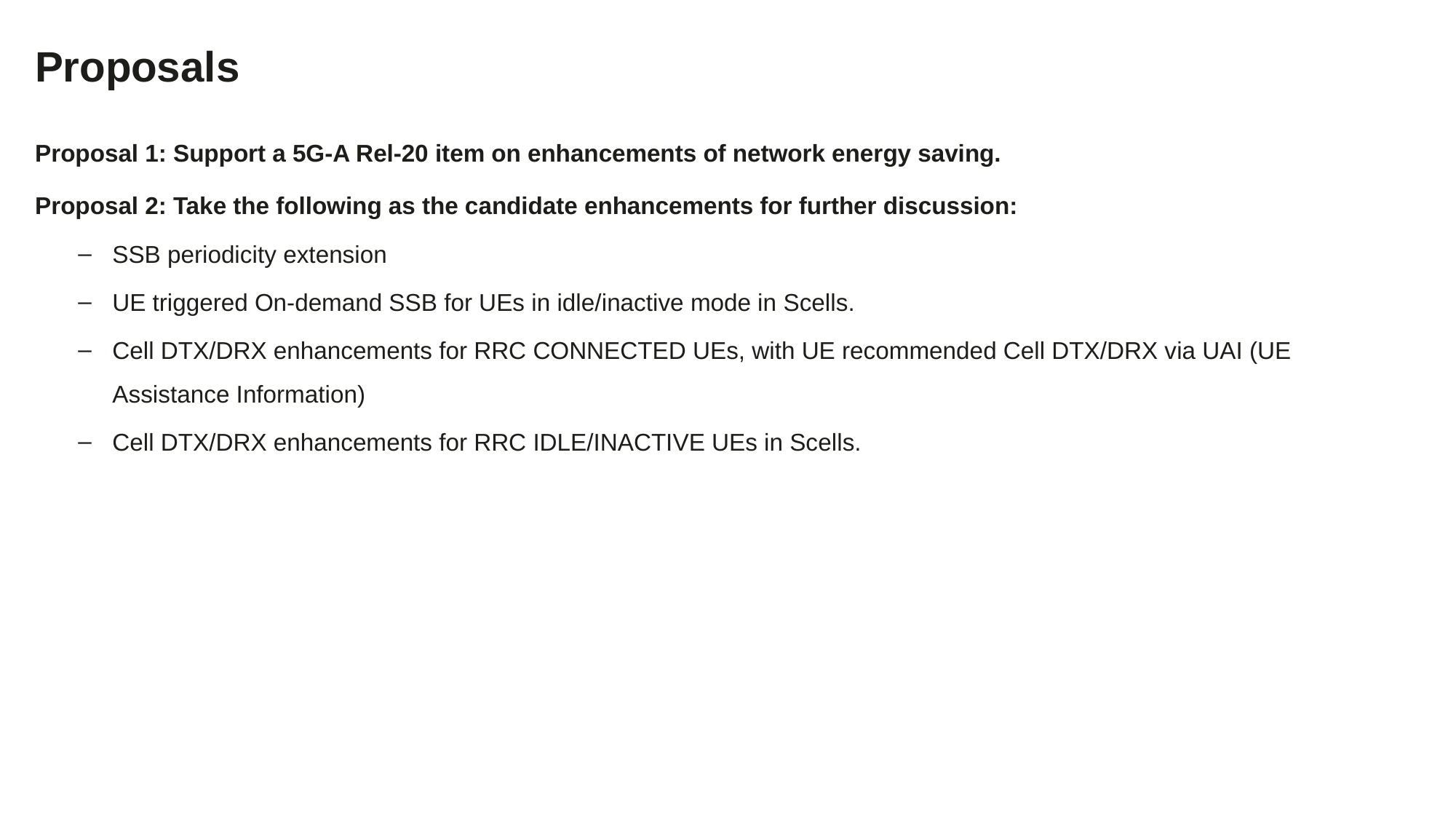

Proposals

Proposal 1: Support a 5G-A Rel-20 item on enhancements of network energy saving.
Proposal 2: Take the following as the candidate enhancements for further discussion:
SSB periodicity extension
UE triggered On-demand SSB for UEs in idle/inactive mode in Scells.
Cell DTX/DRX enhancements for RRC CONNECTED UEs, with UE recommended Cell DTX/DRX via UAI (UE Assistance Information)
Cell DTX/DRX enhancements for RRC IDLE/INACTIVE UEs in Scells.